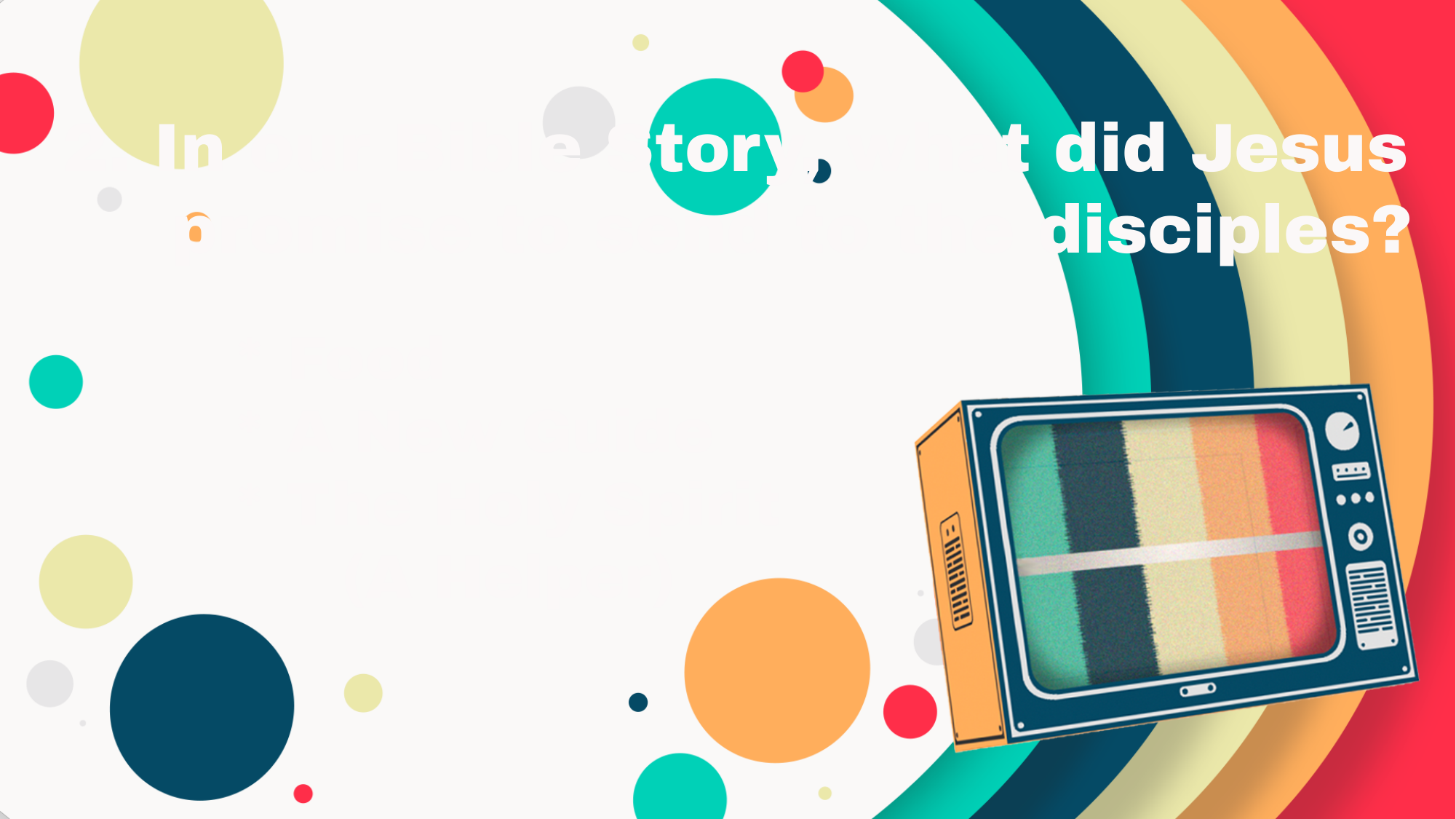

2. In our Bible Story, what did Jesus
	promise to send to the disciples?
* Food
* A New Guide
* The Holy Spirit
	(A Helper)